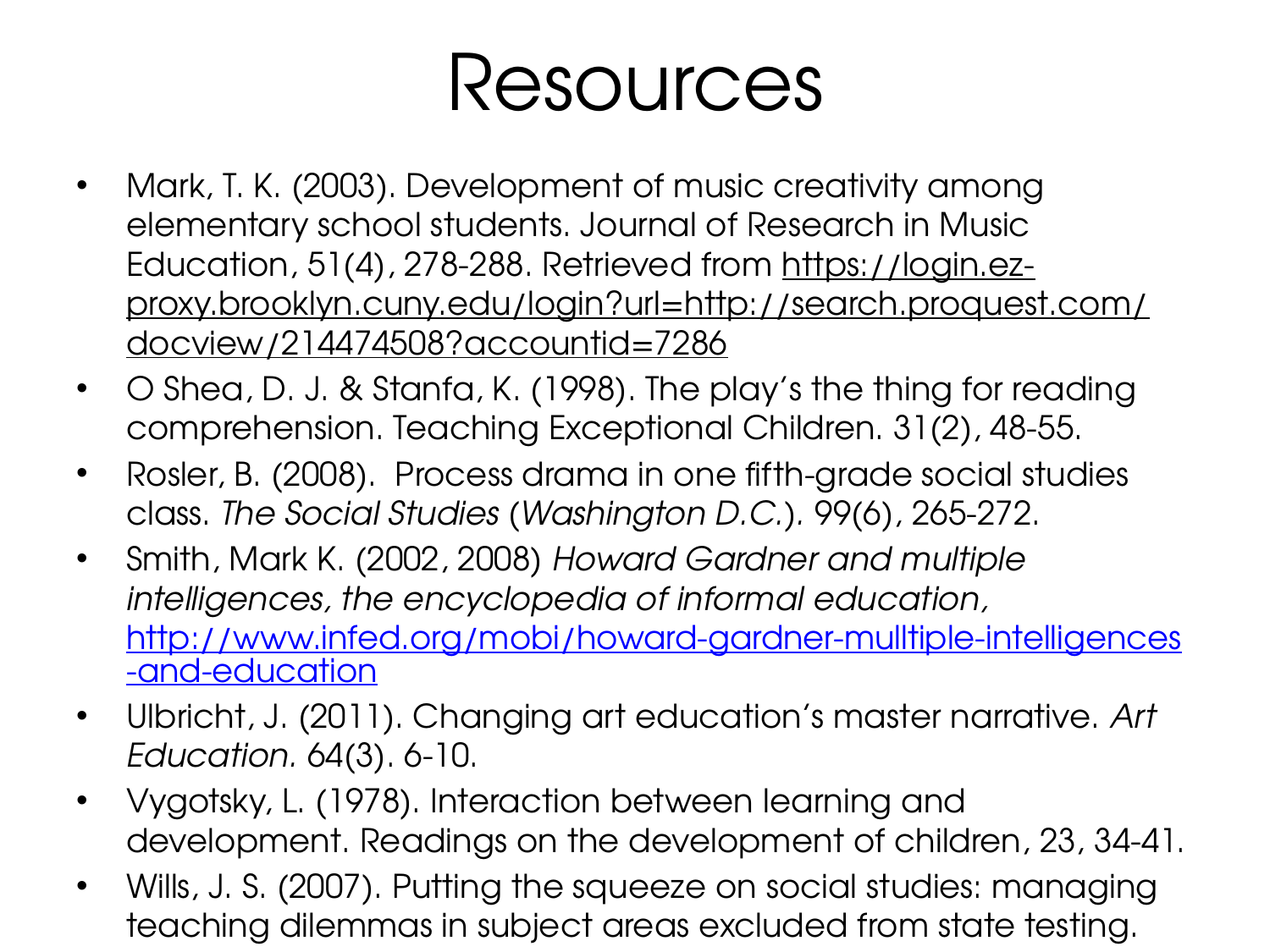

# Resources
Mark, T. K. (2003). Development of music creativity among elementary school students. Journal of Research in Music Education, 51(4), 278-288. Retrieved from https://login.ez-proxy.brooklyn.cuny.edu/login?url=http://search.proquest.com/docview/214474508?accountid=7286
O Shea, D. J. & Stanfa, K. (1998). The play’s the thing for reading comprehension. Teaching Exceptional Children. 31(2), 48-55.
Rosler, B. (2008).  Process drama in one fifth-grade social studies class. The Social Studies (Washington D.C.). 99(6), 265-272.
Smith, Mark K. (2002, 2008) Howard Gardner and multiple intelligences, the encyclopedia of informal education,http://www.infed.org/mobi/howard-gardner-mulltiple-intelligences-and-education
Ulbricht, J. (2011). Changing art education’s master narrative. Art Education. 64(3). 6-10.
Vygotsky, L. (1978). Interaction between learning and development. Readings on the development of children, 23, 34-41.
Wills, J. S. (2007). Putting the squeeze on social studies: managing teaching dilemmas in subject areas excluded from state testing. The New England Reading Association. 36(2), 6-10.